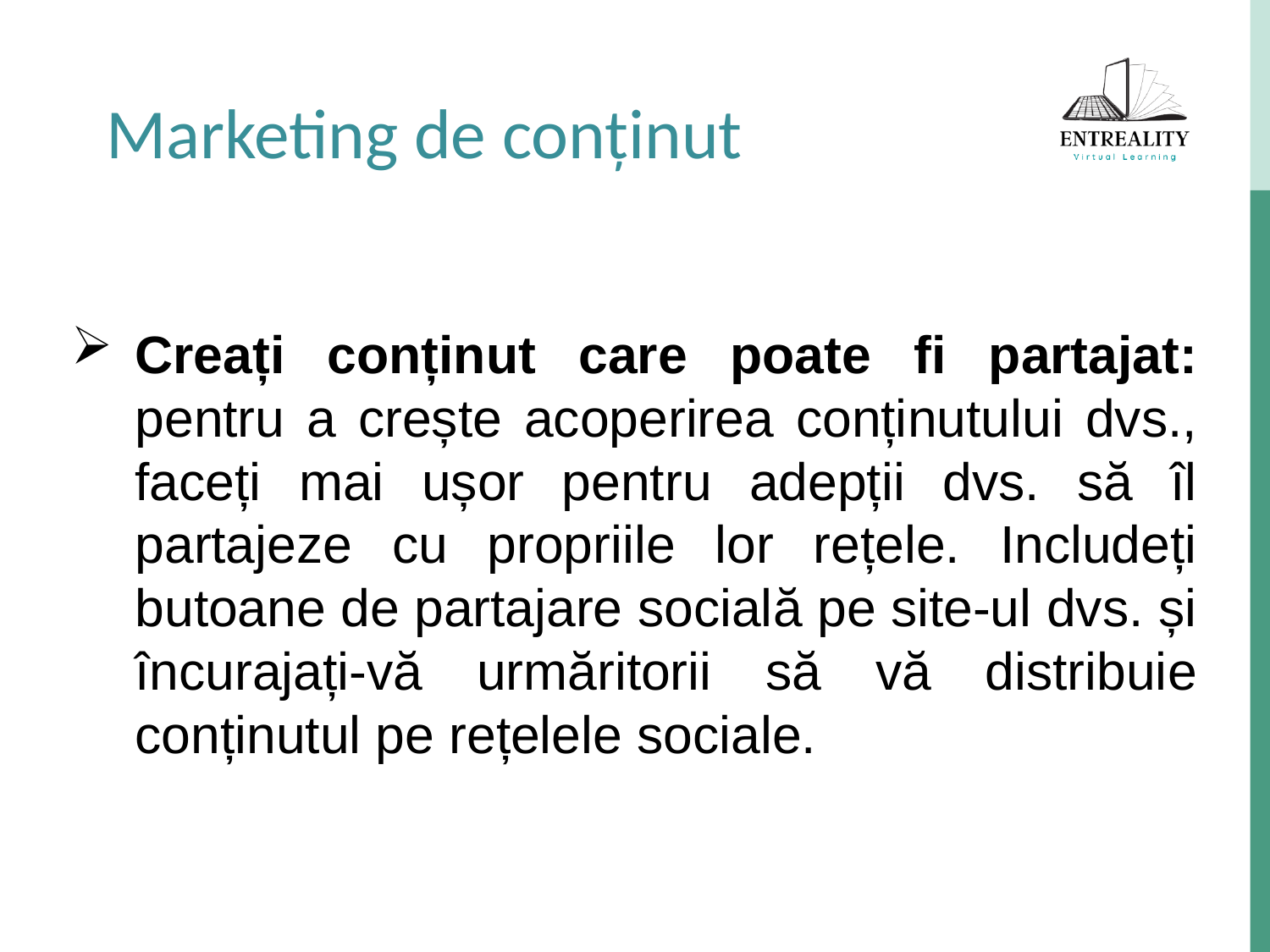

Marketing de conținut

Creați conținut care poate fi partajat: pentru a crește acoperirea conținutului dvs., faceți mai ușor pentru adepții dvs. să îl partajeze cu propriile lor rețele. Includeți butoane de partajare socială pe site-ul dvs. și încurajați-vă urmăritorii să vă distribuie conținutul pe rețelele sociale.